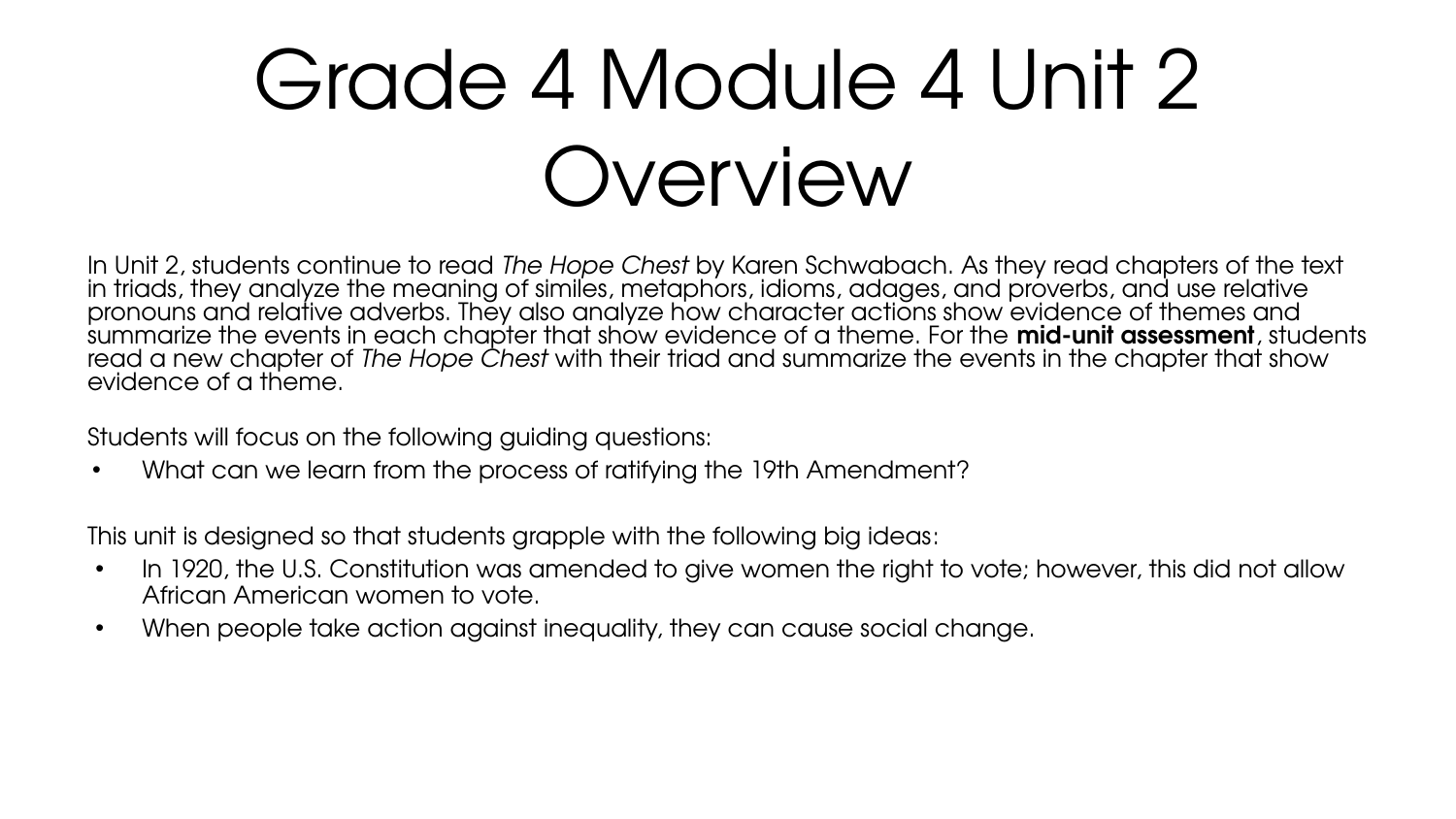

# Grade 4 Module 4 Unit 2 Overview
In Unit 2, students continue to read The Hope Chest by Karen Schwabach. As they read chapters of the text in triads, they analyze the meaning of similes, metaphors, idioms, adages, and proverbs, and use relative pronouns and relative adverbs. They also analyze how character actions show evidence of themes and summarize the events in each chapter that show evidence of a theme. For the mid-unit assessment, students read a new chapter of The Hope Chest with their triad and summarize the events in the chapter that show evidence of a theme.

Students will focus on the following guiding questions:
What can we learn from the process of ratifying the 19th Amendment?

This unit is designed so that students grapple with the following big ideas:
In 1920, the U.S. Constitution was amended to give women the right to vote; however, this did not allow African American women to vote.
When people take action against inequality, they can cause social change.